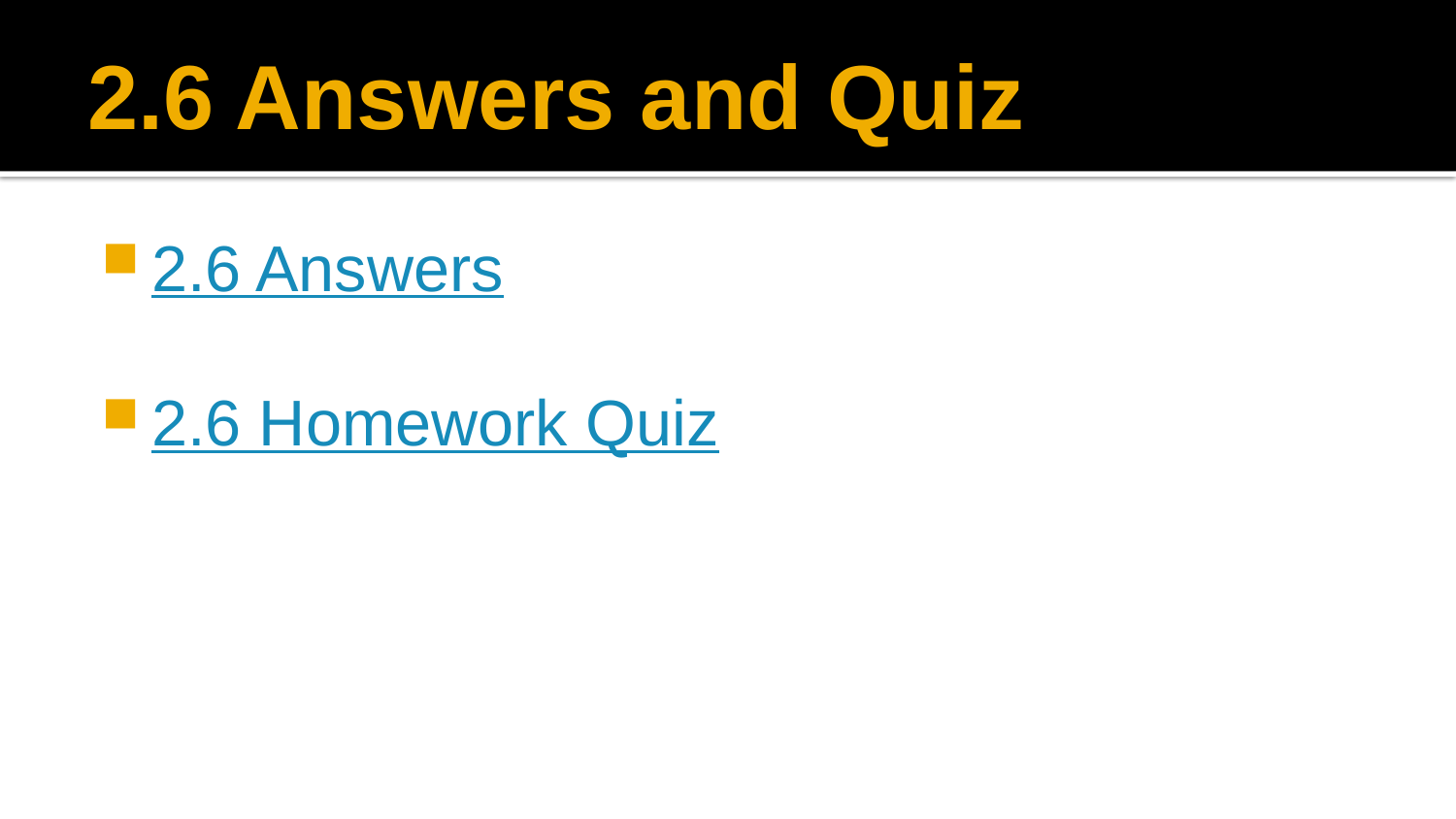

# 2.6 Answers and Quiz
2.6 Answers

2.6 Homework Quiz